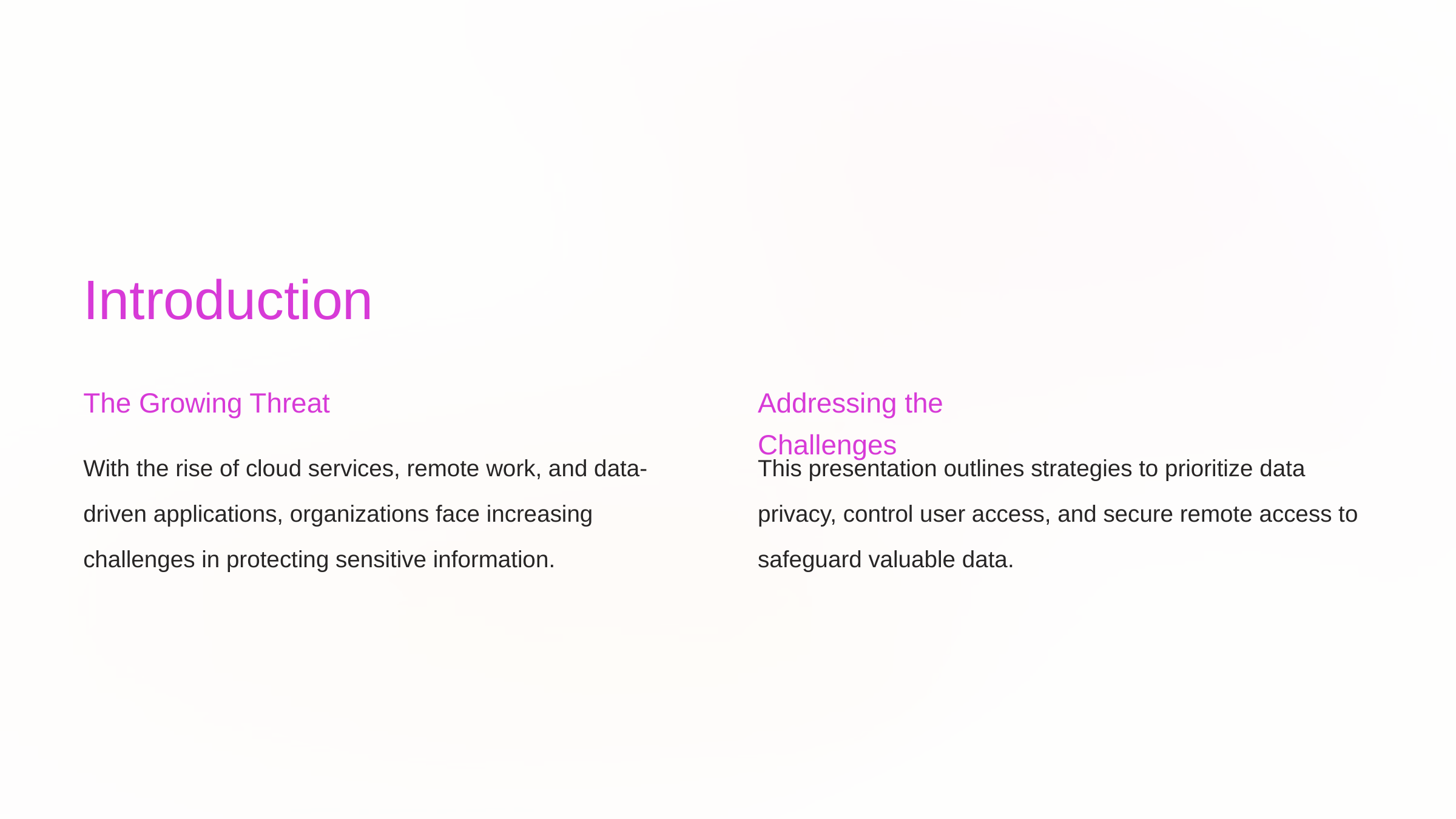

Introduction
The Growing Threat
Addressing the Challenges
With the rise of cloud services, remote work, and data-driven applications, organizations face increasing challenges in protecting sensitive information.
This presentation outlines strategies to prioritize data privacy, control user access, and secure remote access to safeguard valuable data.